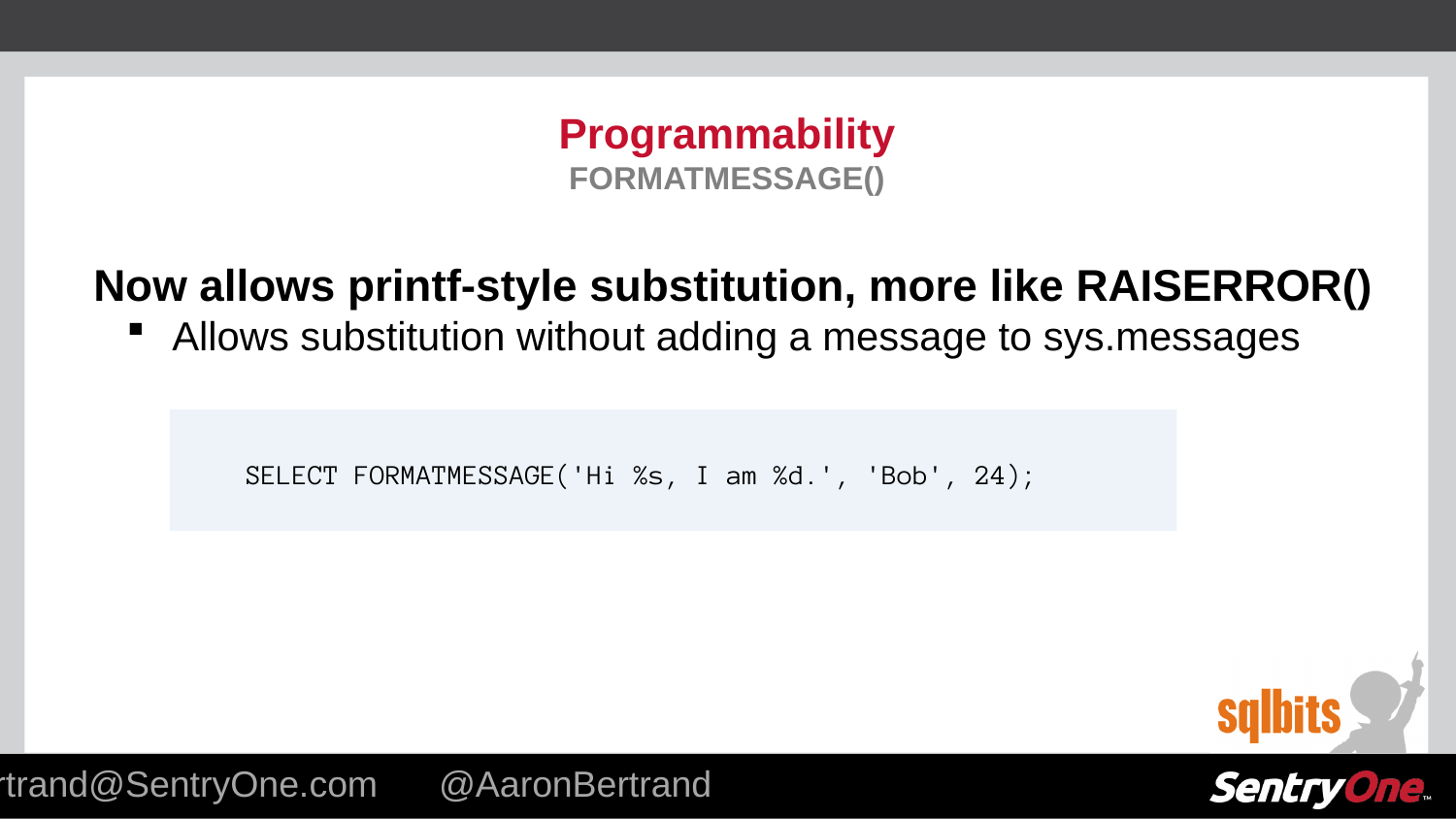

# Programmability FORMATMESSAGE()
Now allows printf-style substitution, more like RAISERROR()
Allows substitution without adding a message to sys.messages

    SELECT FORMATMESSAGE('Hi %s, I am %d.', 'Bob', 24);